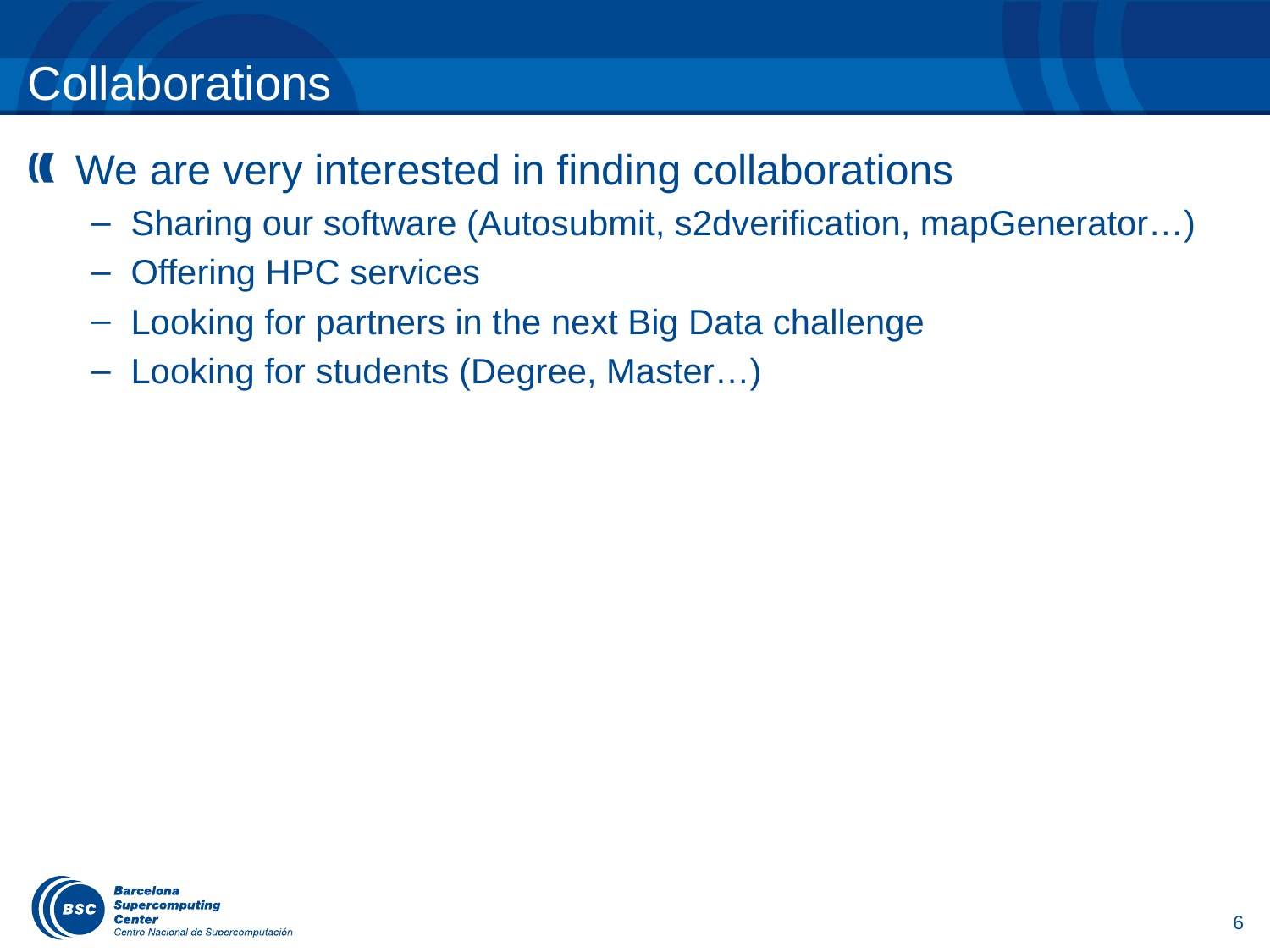

# Collaborations
We are very interested in finding collaborations
Sharing our software (Autosubmit, s2dverification, mapGenerator…)
Offering HPC services
Looking for partners in the next Big Data challenge
Looking for students (Degree, Master…)

6